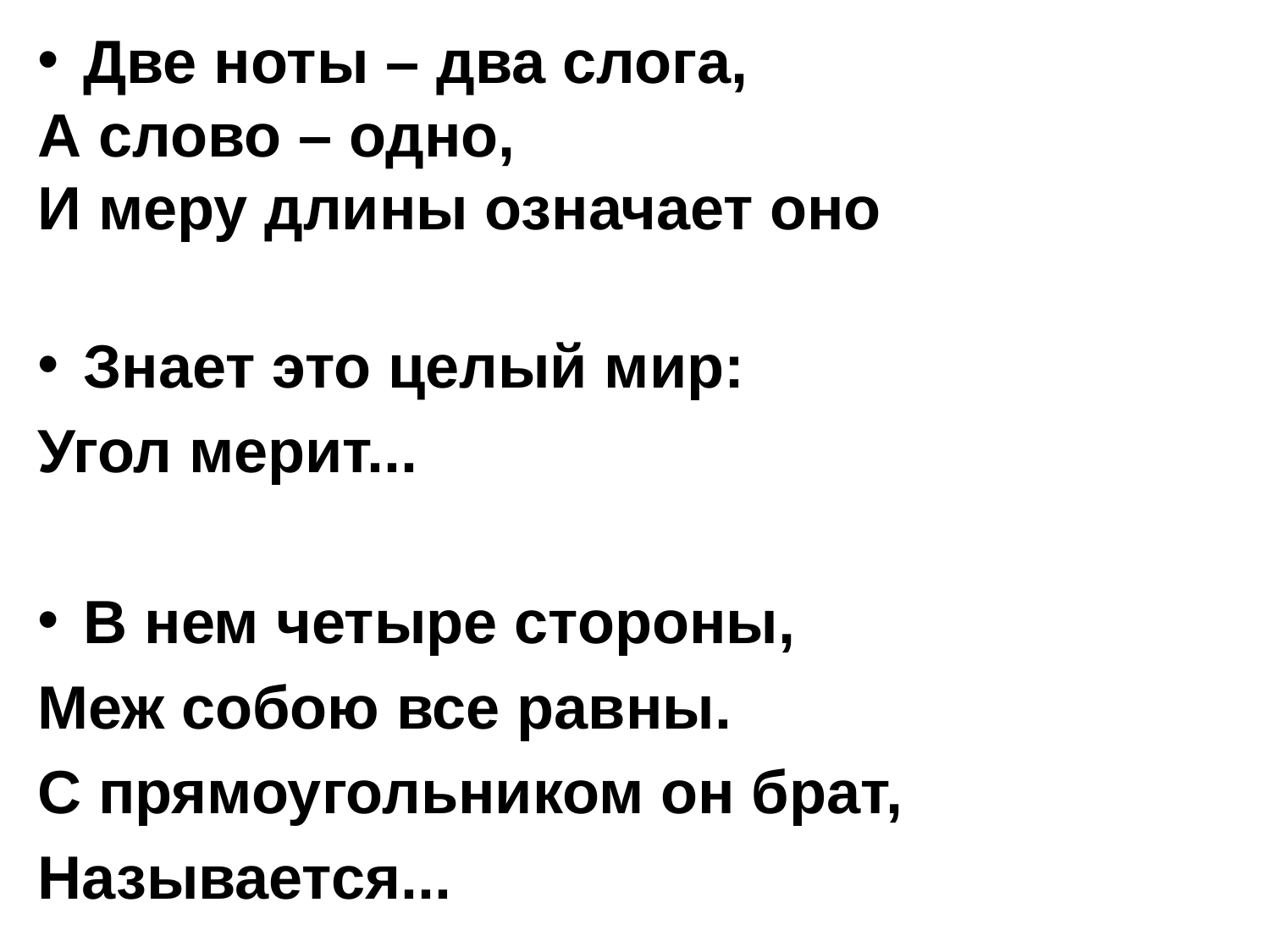

Две ноты – два слога,
А слово – одно,
И меру длины означает оно

Знает это целый мир:
Угол мерит...

В нем четыре стороны,
Меж собою все равны.
С прямоугольником он брат,
Называется...